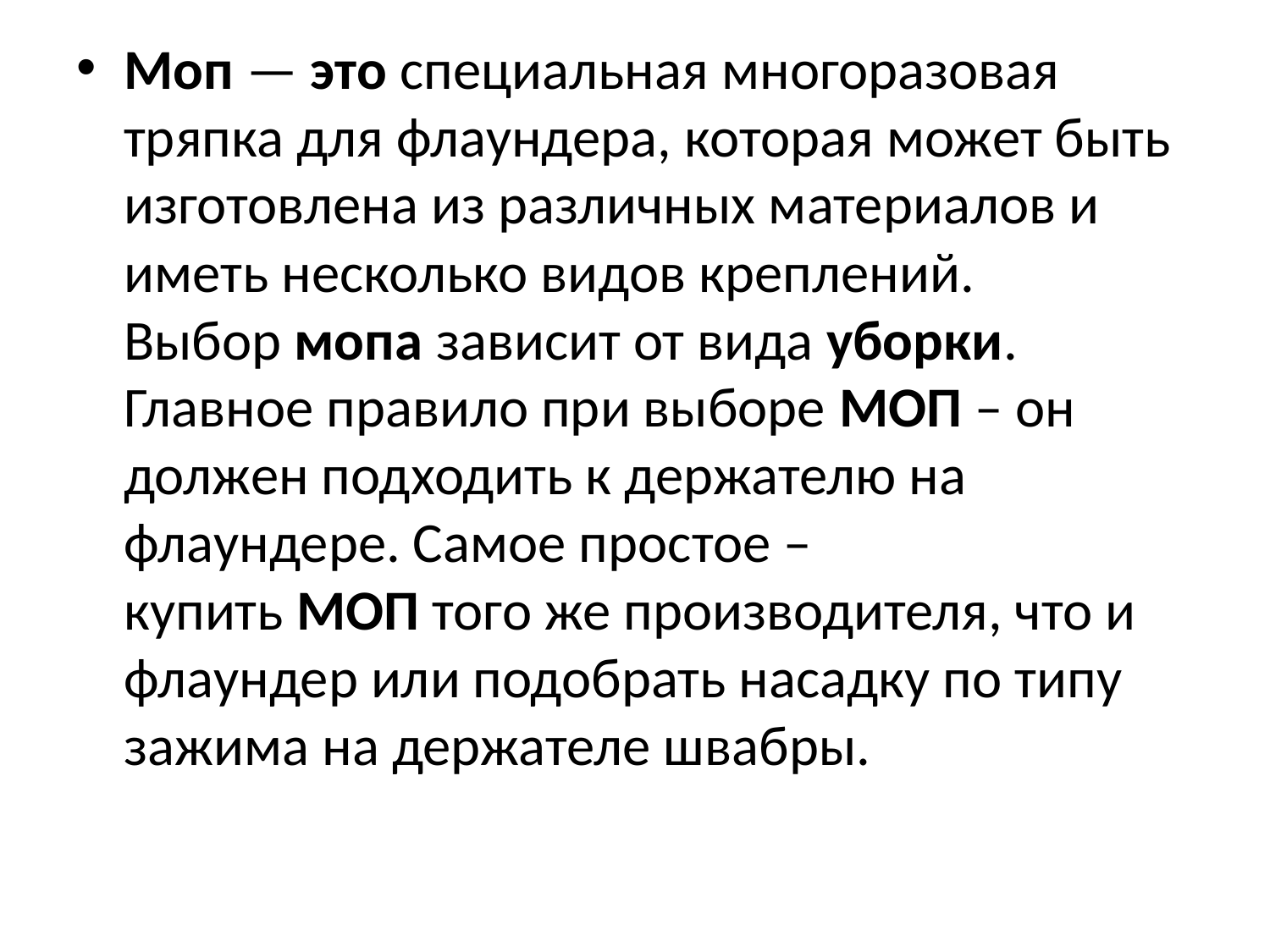

Моп — это специальная многоразовая тряпка для флаундера, которая может быть изготовлена из различных материалов и иметь несколько видов креплений. Выбор мопа зависит от вида уборки. Главное правило при выборе МОП – он должен подходить к держателю на флаундере. Самое простое – купить МОП того же производителя, что и флаундер или подобрать насадку по типу зажима на держателе швабры.